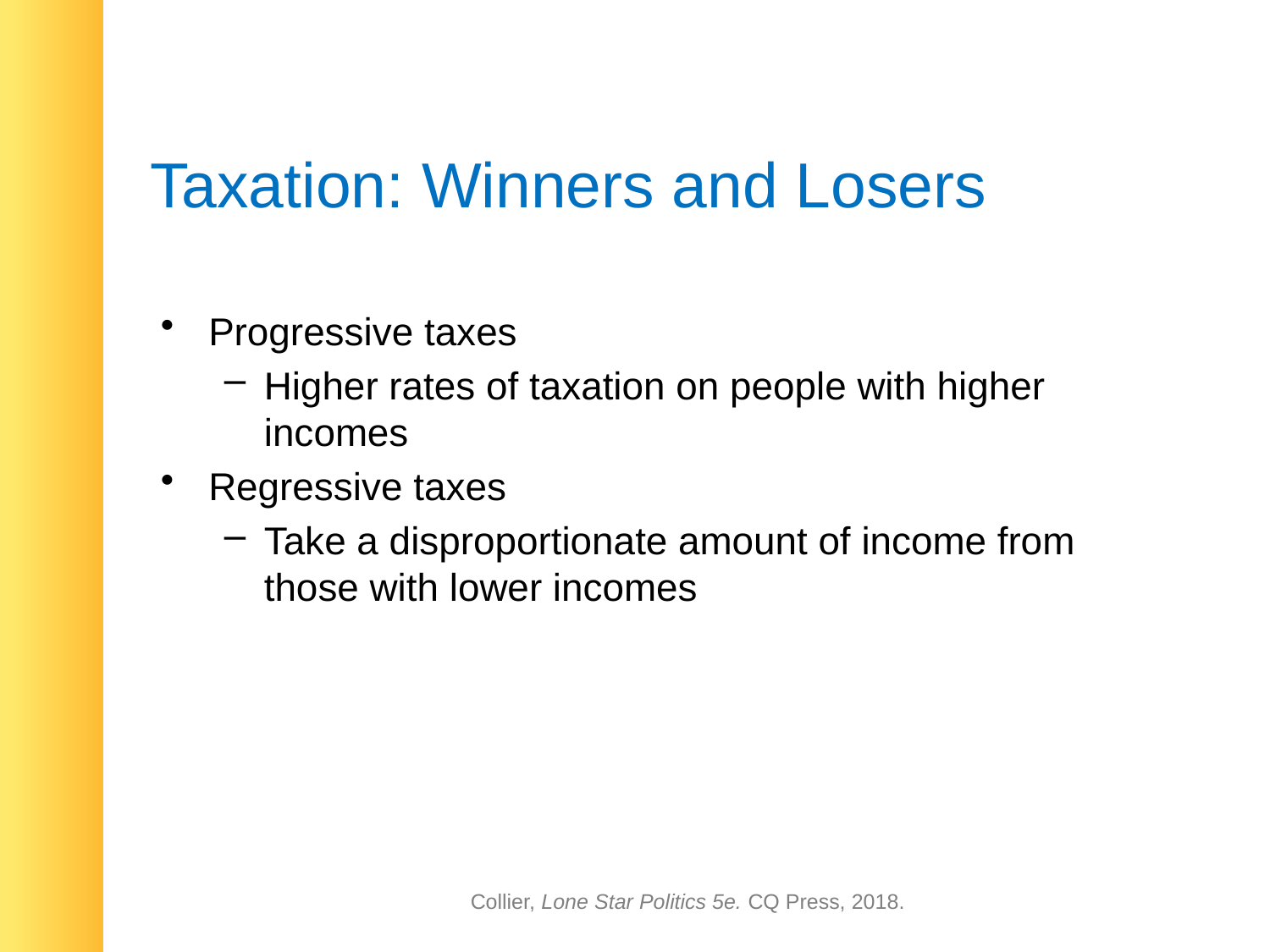

# Taxation: Winners and Losers
Progressive taxes
Higher rates of taxation on people with higher incomes
Regressive taxes
Take a disproportionate amount of income from those with lower incomes
Collier, Lone Star Politics 5e. CQ Press, 2018.